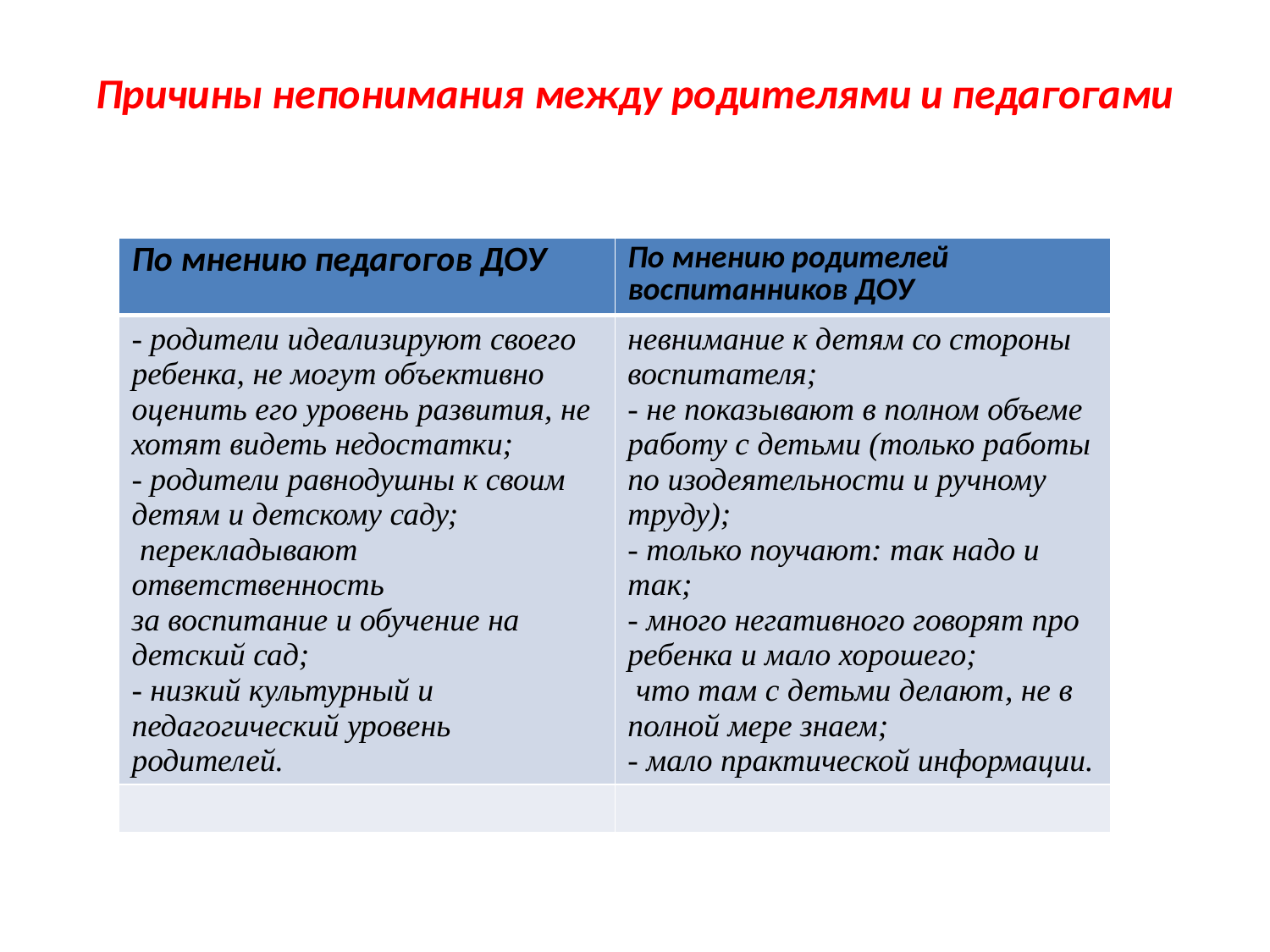

# Причины непонимания между родителями и педагогами

| По мнению педагогов ДОУ | По мнению родителей воспитанников ДОУ |
| --- | --- |
| - родители идеализируют своего ребенка, не могут объективно оценить его уровень развития, не хотят видеть недостатки; - родители равнодушны к своим детям и детскому саду; перекладывают ответственность за воспитание и обучение на детский сад; - низкий культурный и педагогический уровень родителей. | невнимание к детям со стороны воспитателя; - не показывают в полном объеме работу с детьми (только работы по изодеятельности и ручному труду); - только поучают: так надо и так; - много негативного говорят про ребенка и мало хорошего; что там с детьми делают, не в полной мере знаем; - мало практической информации. |
|  |  |